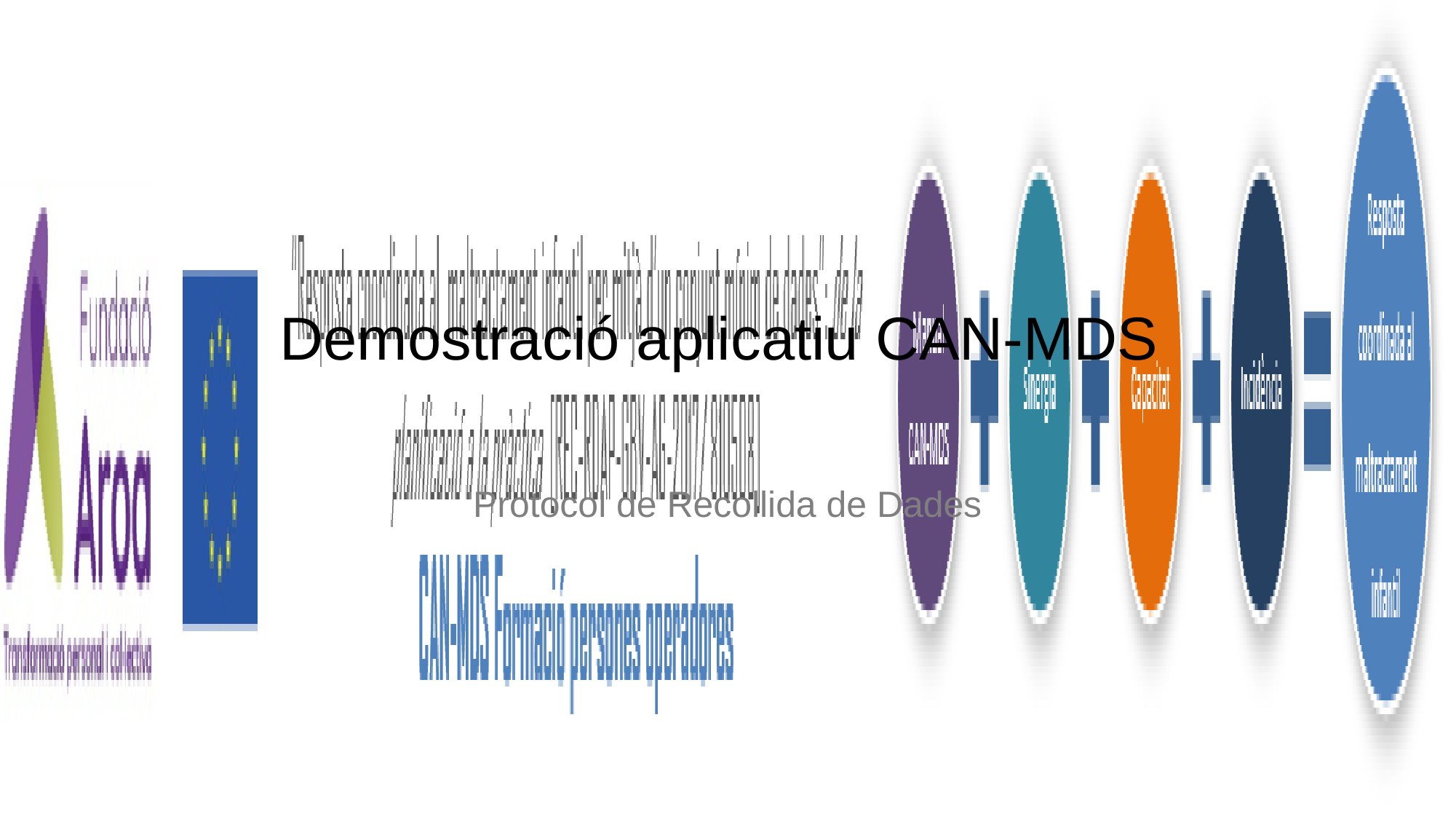

# Demostració aplicatiu CAN-MDS

Protocol de Recollida de Dades